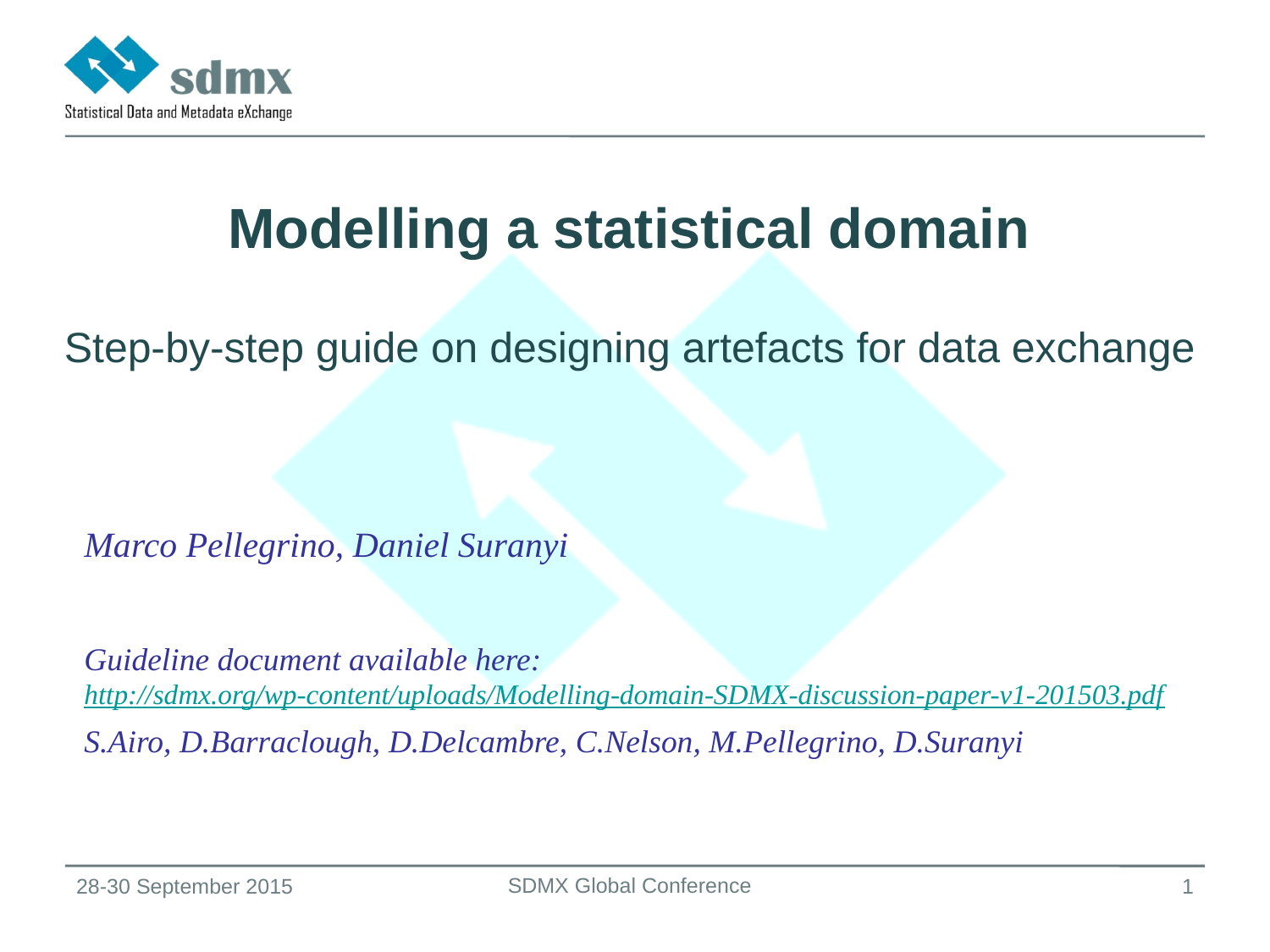

Modelling a statistical domain
Step-by-step guide on designing artefacts for data exchange
Marco Pellegrino, Daniel Suranyi

Guideline document available here:
http://sdmx.org/wp-content/uploads/Modelling-domain-SDMX-discussion-paper-v1-201503.pdf
S.Airo, D.Barraclough, D.Delcambre, C.Nelson, M.Pellegrino, D.Suranyi
SDMX Global Conference
28-30 September 2015
1